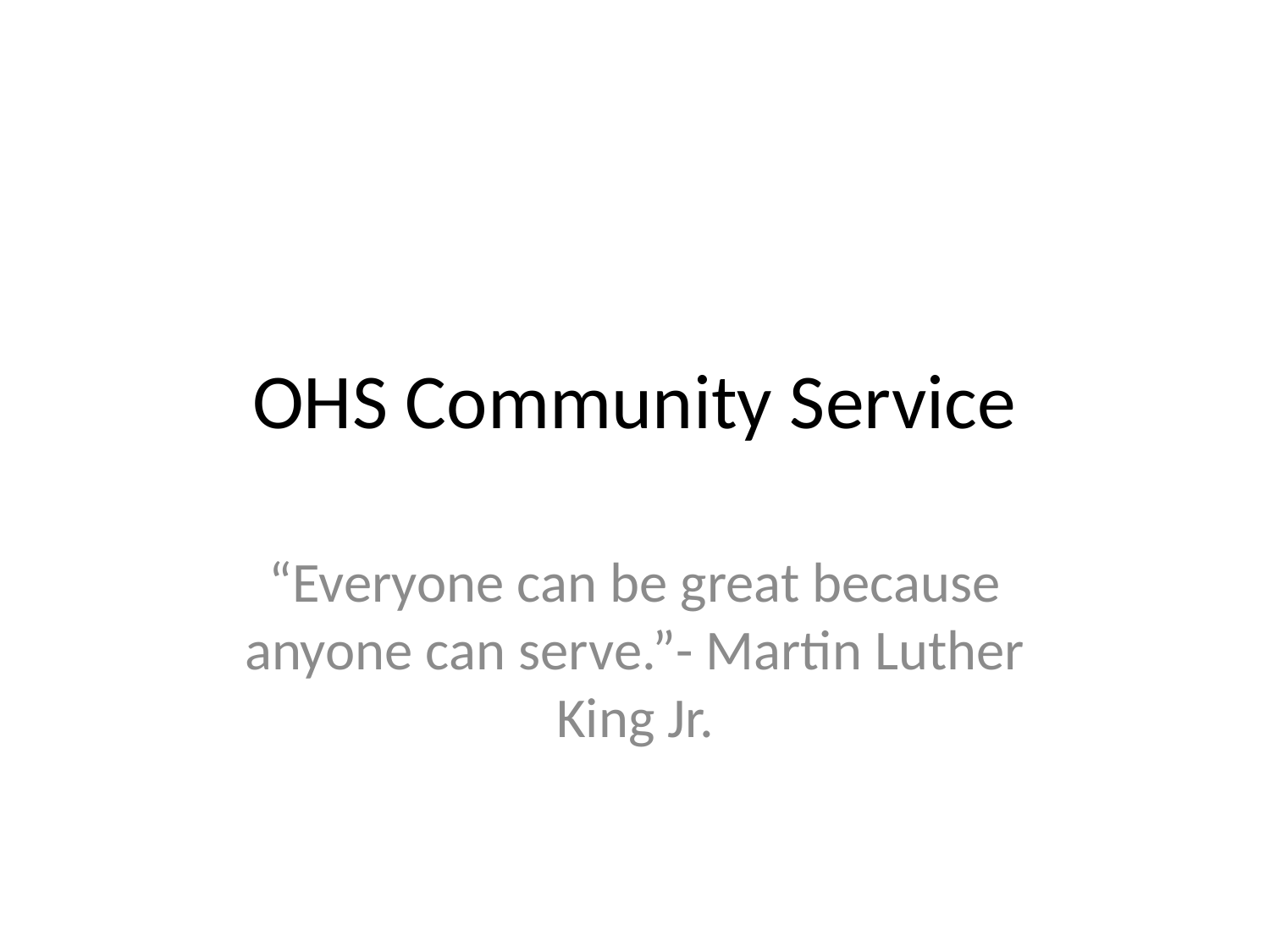

# OHS Community Service
“Everyone can be great because anyone can serve.”- Martin Luther King Jr.